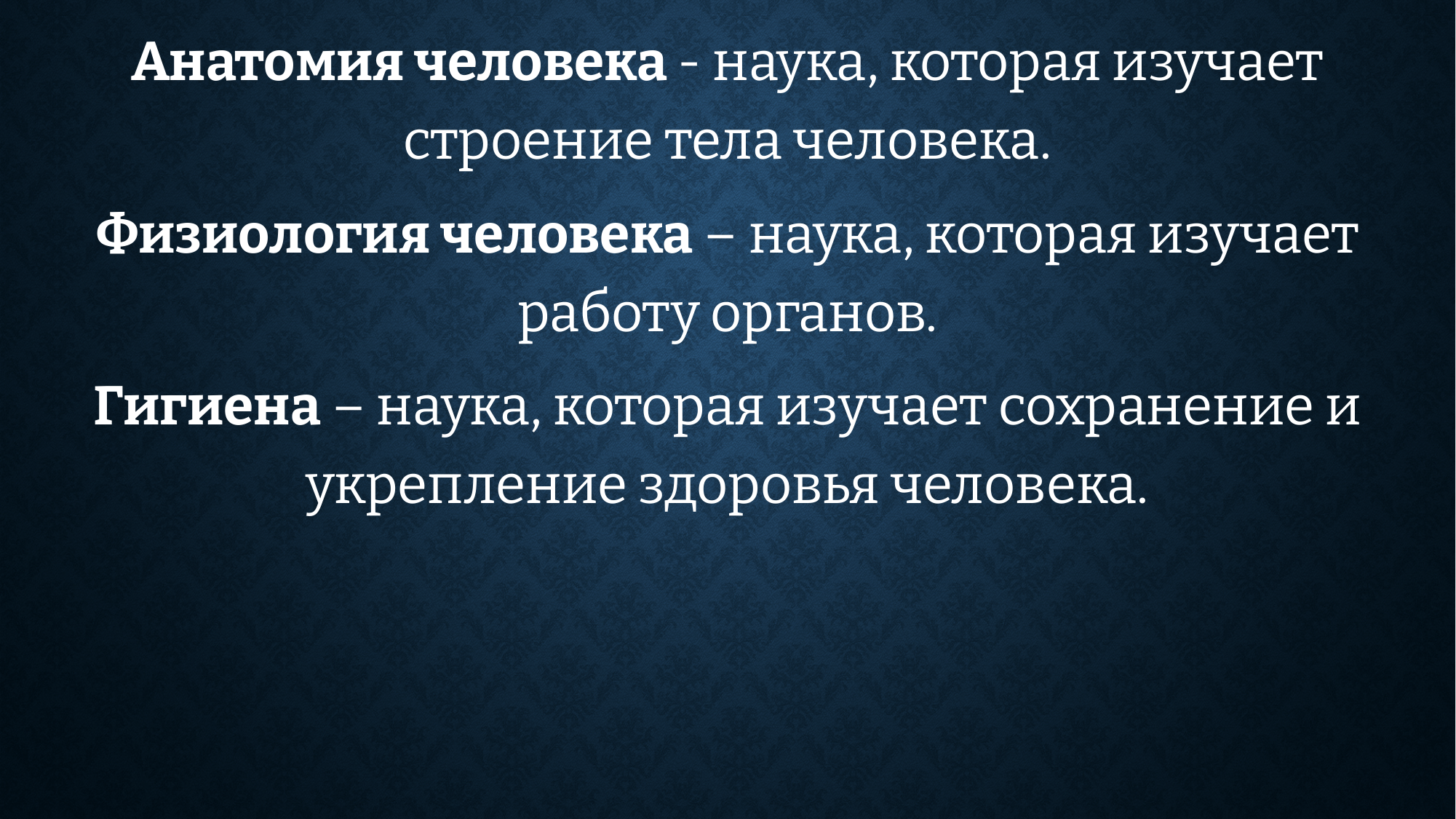

Анатомия человека - наука, которая изучает строение тела человека.
Физиология человека – наука, которая изучает работу органов.
Гигиена – наука, которая изучает сохранение и укрепление здоровья человека.